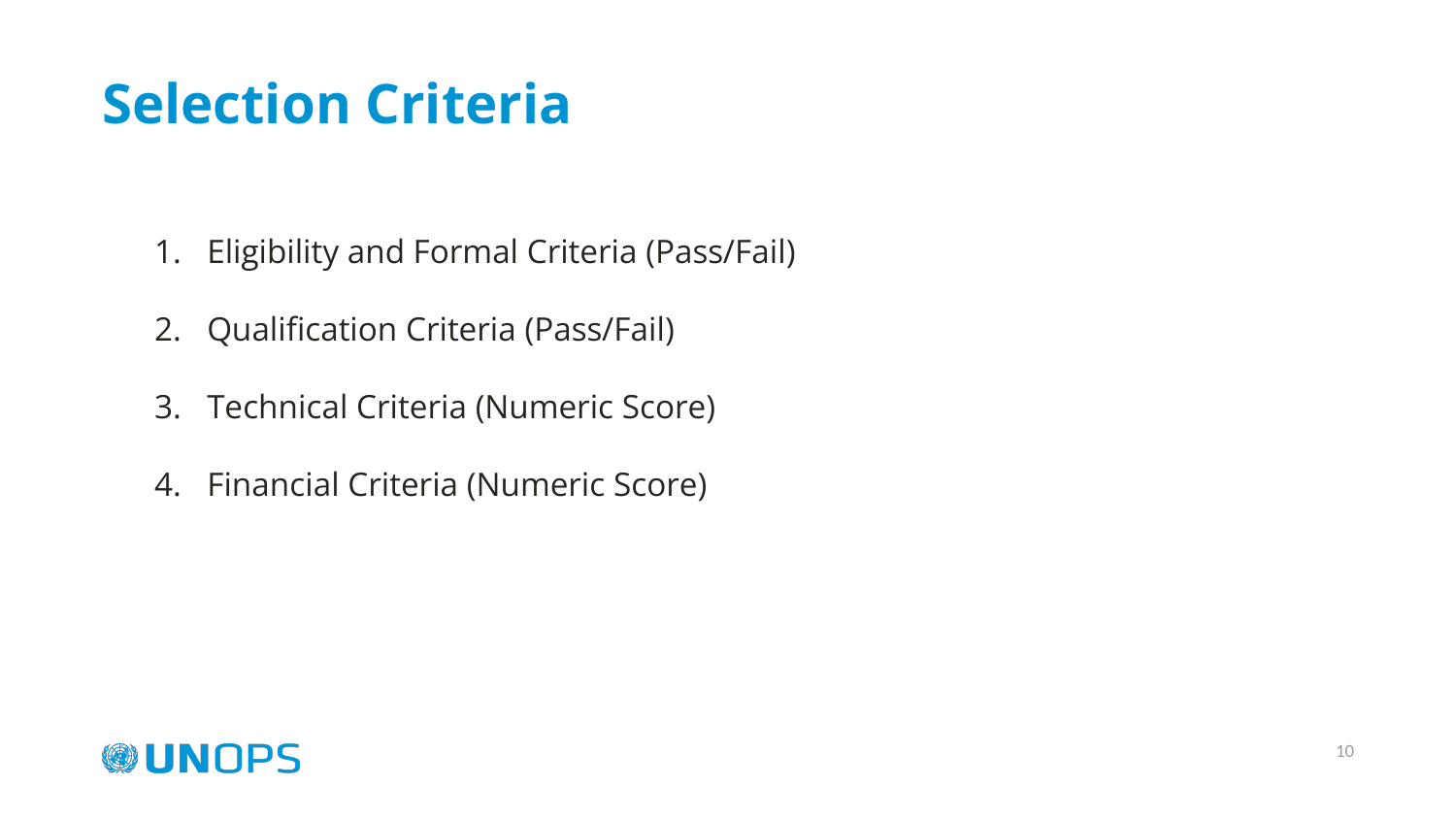

# Selection Criteria
Eligibility and Formal Criteria (Pass/Fail)
Qualification Criteria (Pass/Fail)
Technical Criteria (Numeric Score)
Financial Criteria (Numeric Score)
10